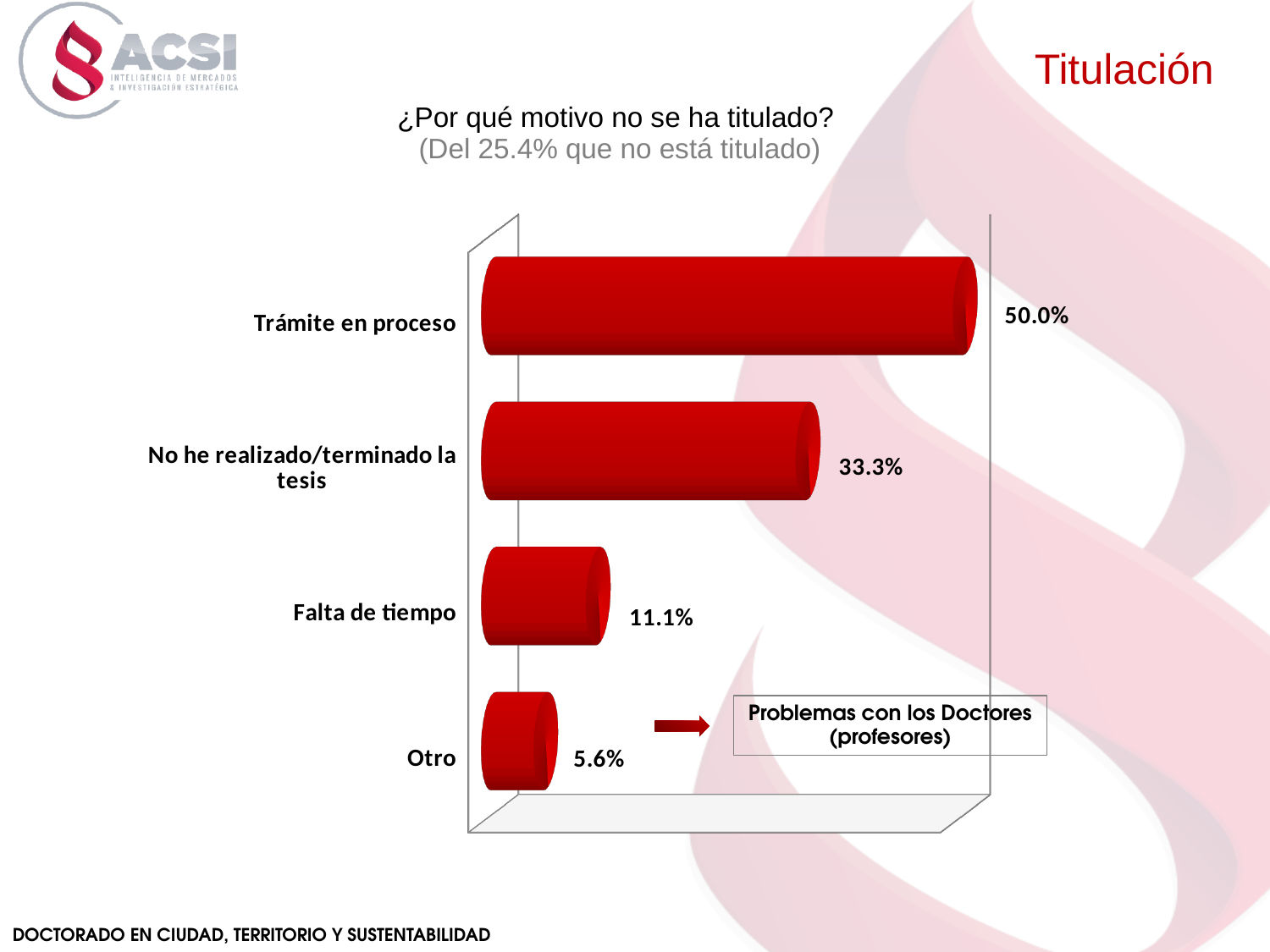

Titulación
¿Por qué motivo no se ha titulado?
(Del 25.4% que no está titulado)

[unsupported chart]

Problemas con los Doctores (profesores)